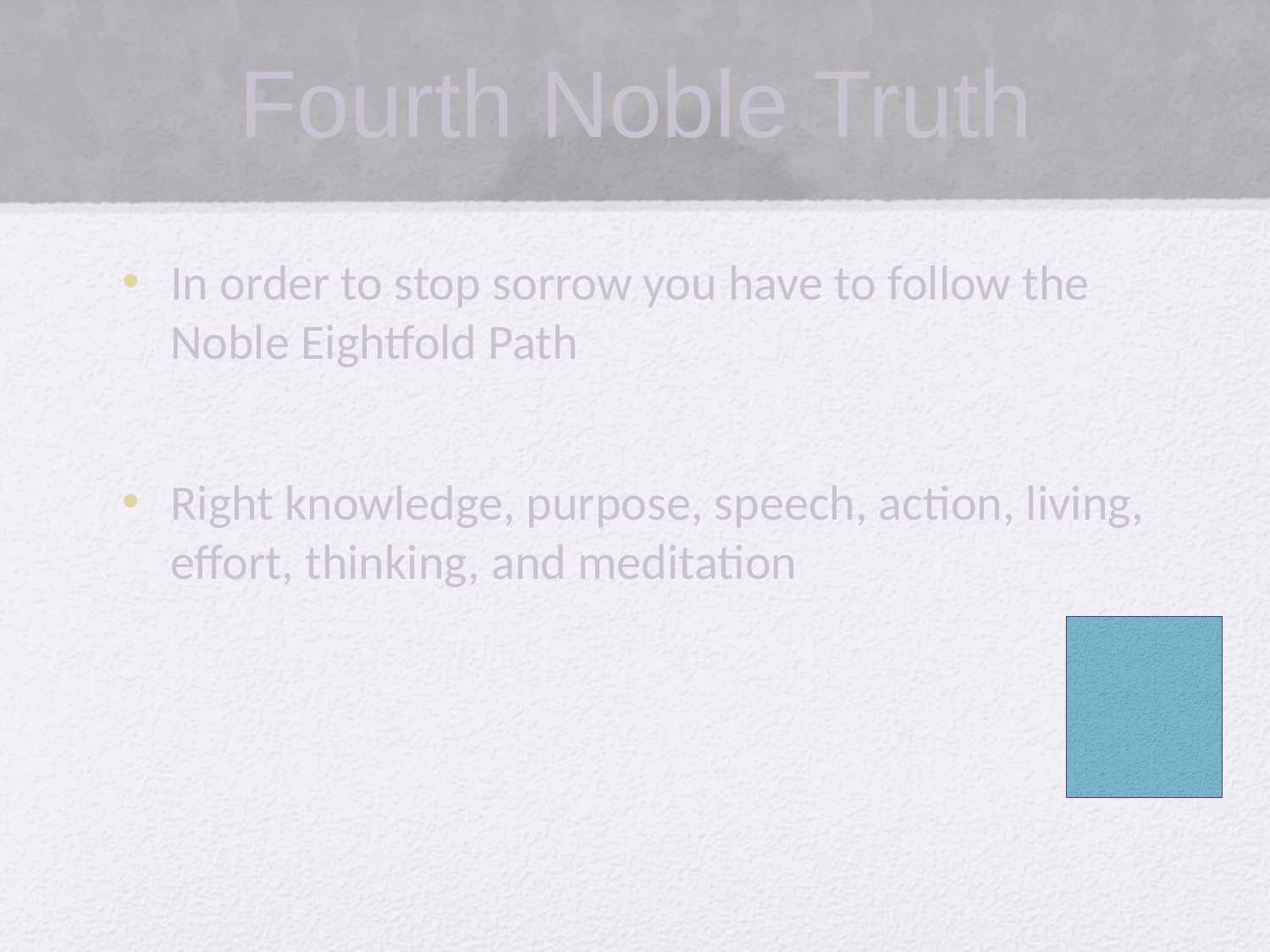

# Fourth Noble Truth
In order to stop sorrow you have to follow the Noble Eightfold Path
Right knowledge, purpose, speech, action, living, effort, thinking, and meditation